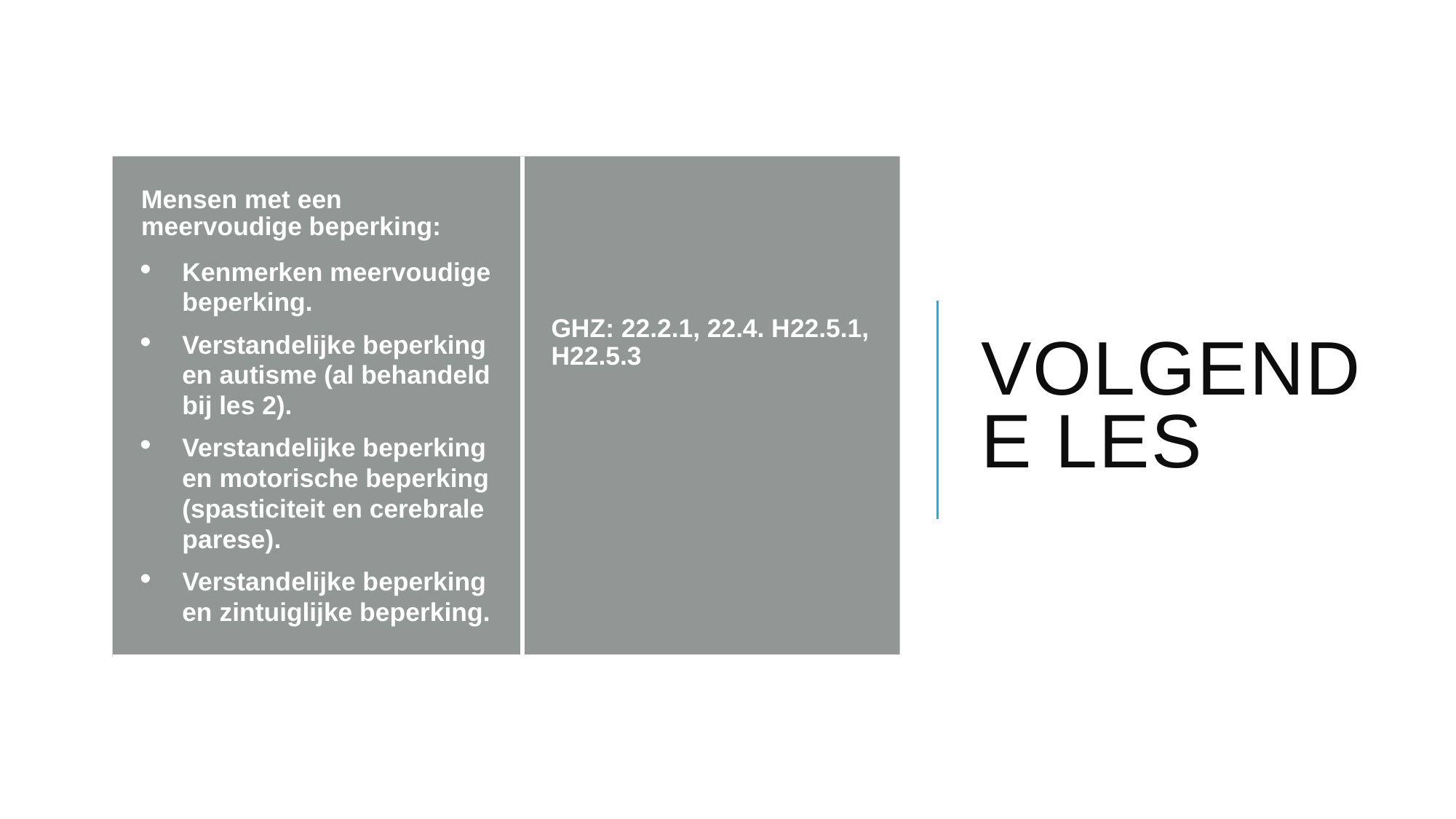

# Volgende les
| Mensen met een meervoudige beperking: Kenmerken meervoudige beperking. Verstandelijke beperking en autisme (al behandeld bij les 2). Verstandelijke beperking en motorische beperking (spasticiteit en cerebrale parese). Verstandelijke beperking en zintuiglijke beperking. | GHZ: 22.2.1, 22.4. H22.5.1, H22.5.3 |
| --- | --- |